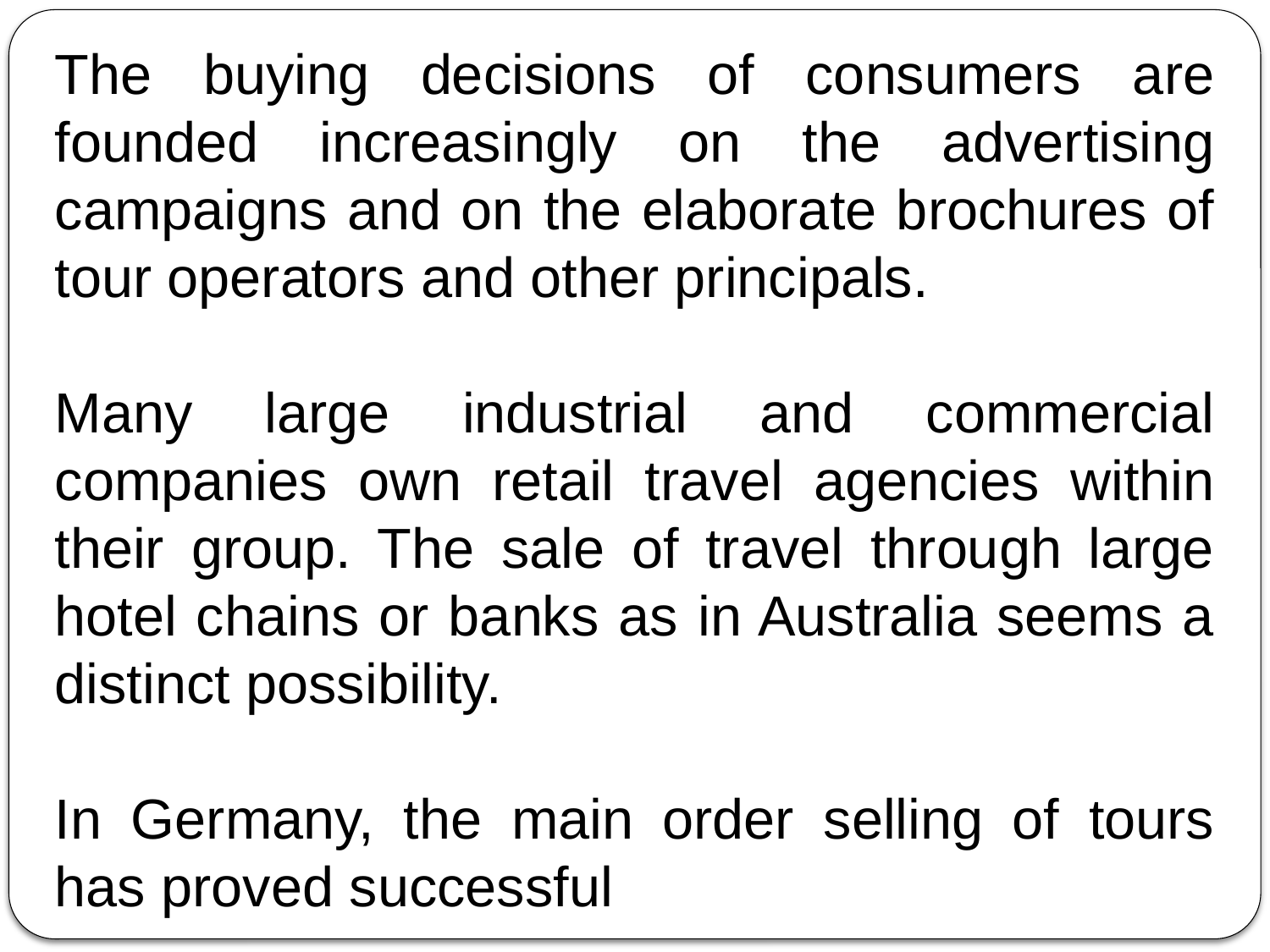

The buying decisions of consumers are founded increasingly on the advertising campaigns and on the elaborate brochures of tour operators and other principals.

Many large industrial and commercial companies own retail travel agencies within their group. The sale of travel through large hotel chains or banks as in Australia seems a distinct possibility.

In Germany, the main order selling of tours has proved successful